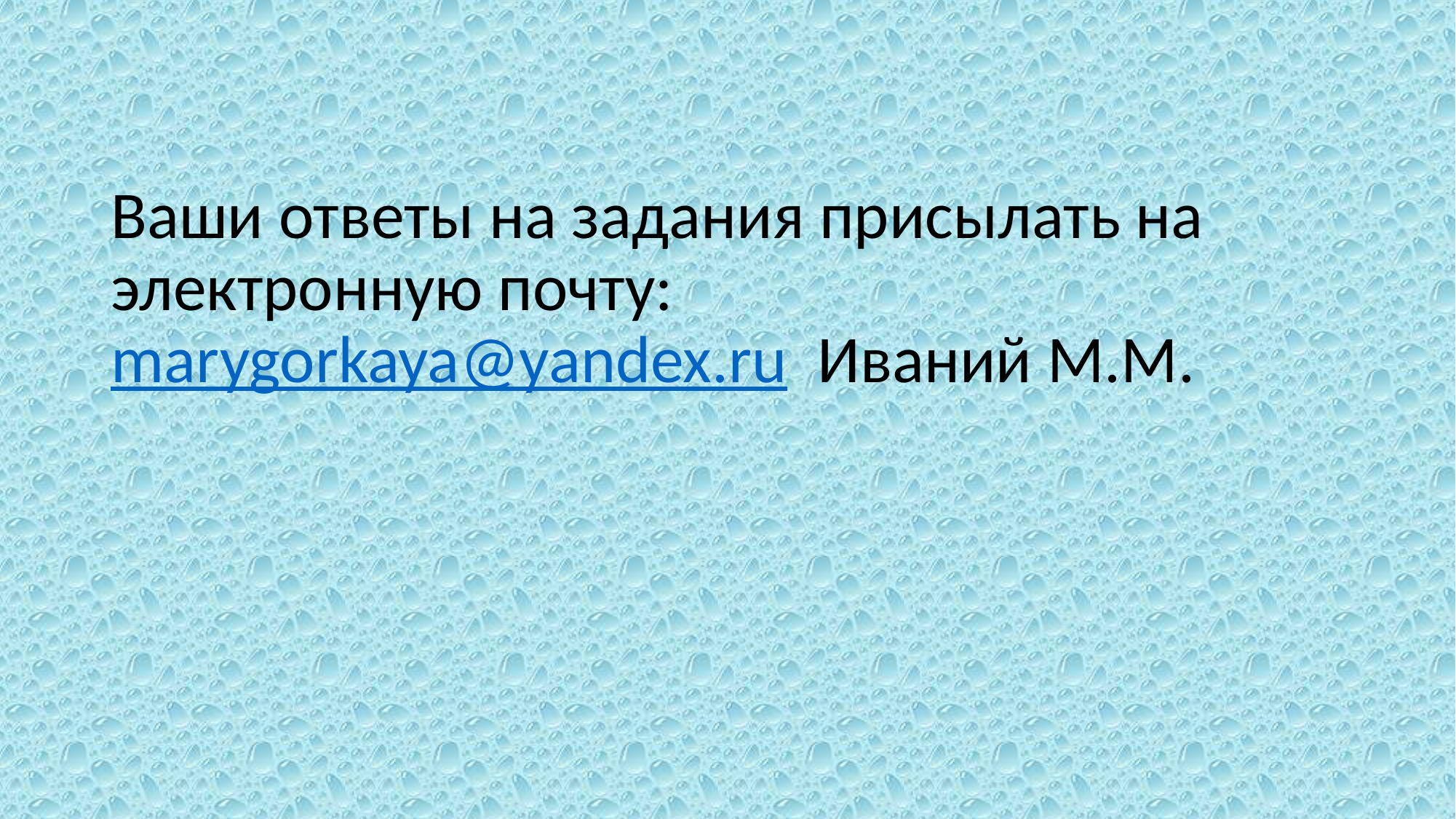

# Ваши ответы на задания присылать на электронную почту: marygorkaya@yandex.ru  Иваний М.М.